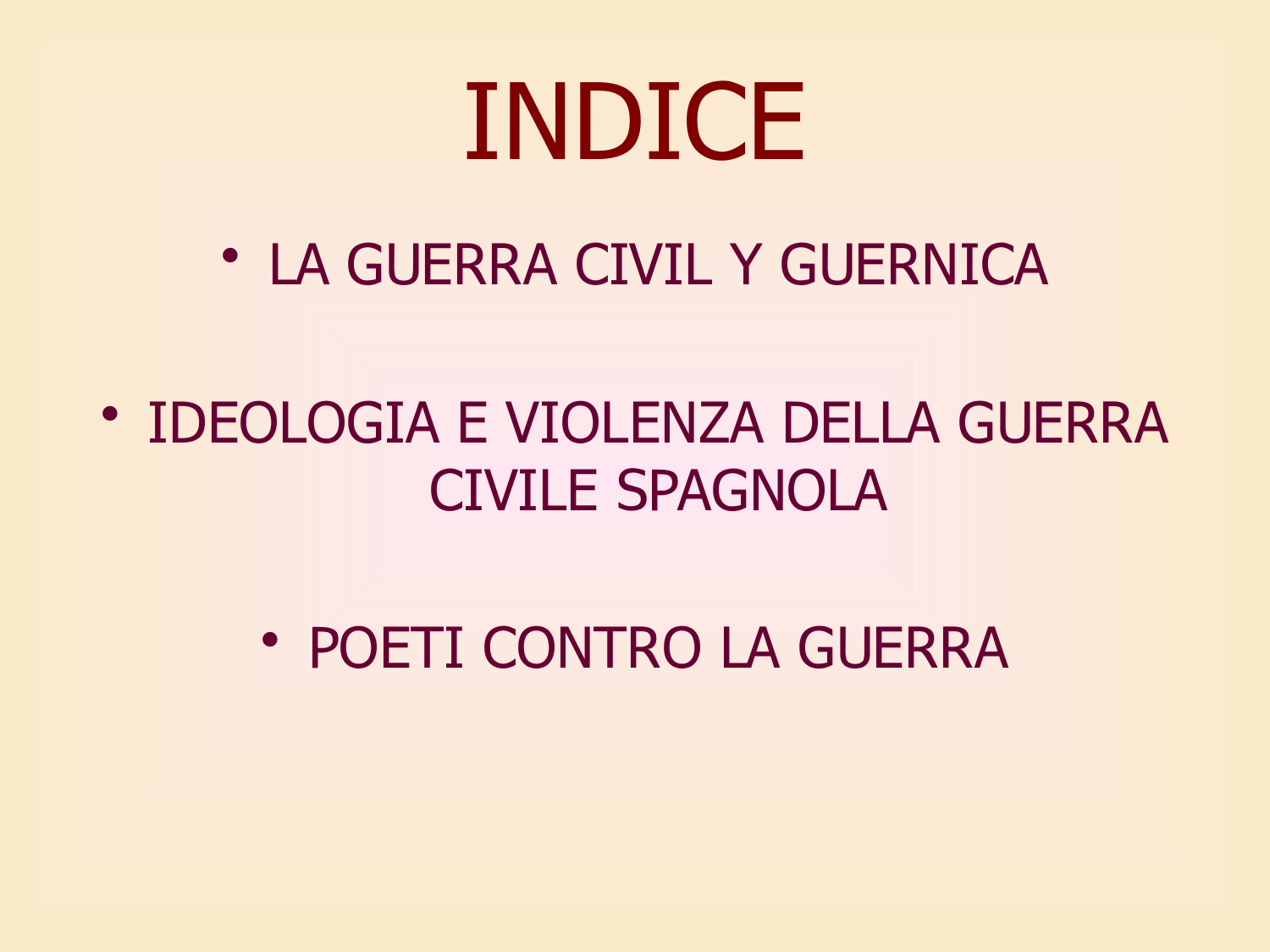

# INDICE
LA GUERRA CIVIL Y GUERNICA

IDEOLOGIA E VIOLENZA DELLA GUERRA CIVILE SPAGNOLA

POETI CONTRO LA GUERRA